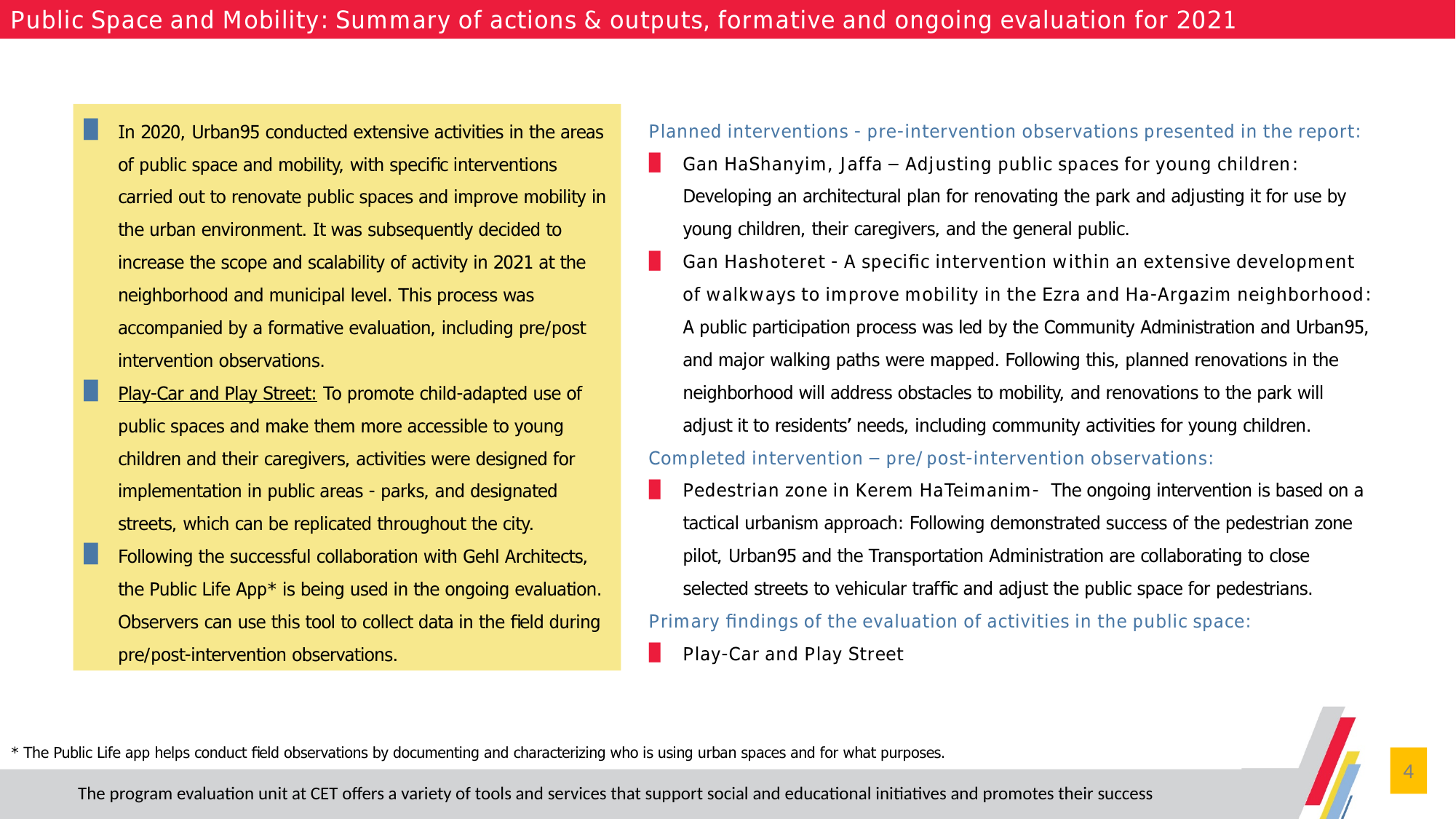

Public Space and Mobility: Summary of actions & outputs, formative and ongoing evaluation for 2021
Planned interventions - pre-intervention observations presented in the report:
Gan HaShanyim, Jaffa – Adjusting public spaces for young children: Developing an architectural plan for renovating the park and adjusting it for use by young children, their caregivers, and the general public.
Gan Hashoteret - A specific intervention within an extensive development of walkways to improve mobility in the Ezra and Ha-Argazim neighborhood: A public participation process was led by the Community Administration and Urban95, and major walking paths were mapped. Following this, planned renovations in the neighborhood will address obstacles to mobility, and renovations to the park will adjust it to residents’ needs, including community activities for young children.
Completed intervention – pre/post-intervention observations:
Pedestrian zone in Kerem HaTeimanim-  The ongoing intervention is based on a tactical urbanism approach: Following demonstrated success of the pedestrian zone pilot, Urban95 and the Transportation Administration are collaborating to close selected streets to vehicular traffic and adjust the public space for pedestrians.
Primary findings of the evaluation of activities in the public space:
Play-Car and Play Street
In 2020, Urban95 conducted extensive activities in the areas of public space and mobility, with specific interventions carried out to renovate public spaces and improve mobility in the urban environment. It was subsequently decided to increase the scope and scalability of activity in 2021 at the neighborhood and municipal level. This process was accompanied by a formative evaluation, including pre/post intervention observations.
Play-Car and Play Street: To promote child-adapted use of public spaces and make them more accessible to young children and their caregivers, activities were designed for implementation in public areas - parks, and designated streets, which can be replicated throughout the city.
Following the successful collaboration with Gehl Architects, the Public Life App* is being used in the ongoing evaluation. Observers can use this tool to collect data in the field during pre/post-intervention observations.
* The Public Life app helps conduct field observations by documenting and characterizing who is using urban spaces and for what purposes.
4